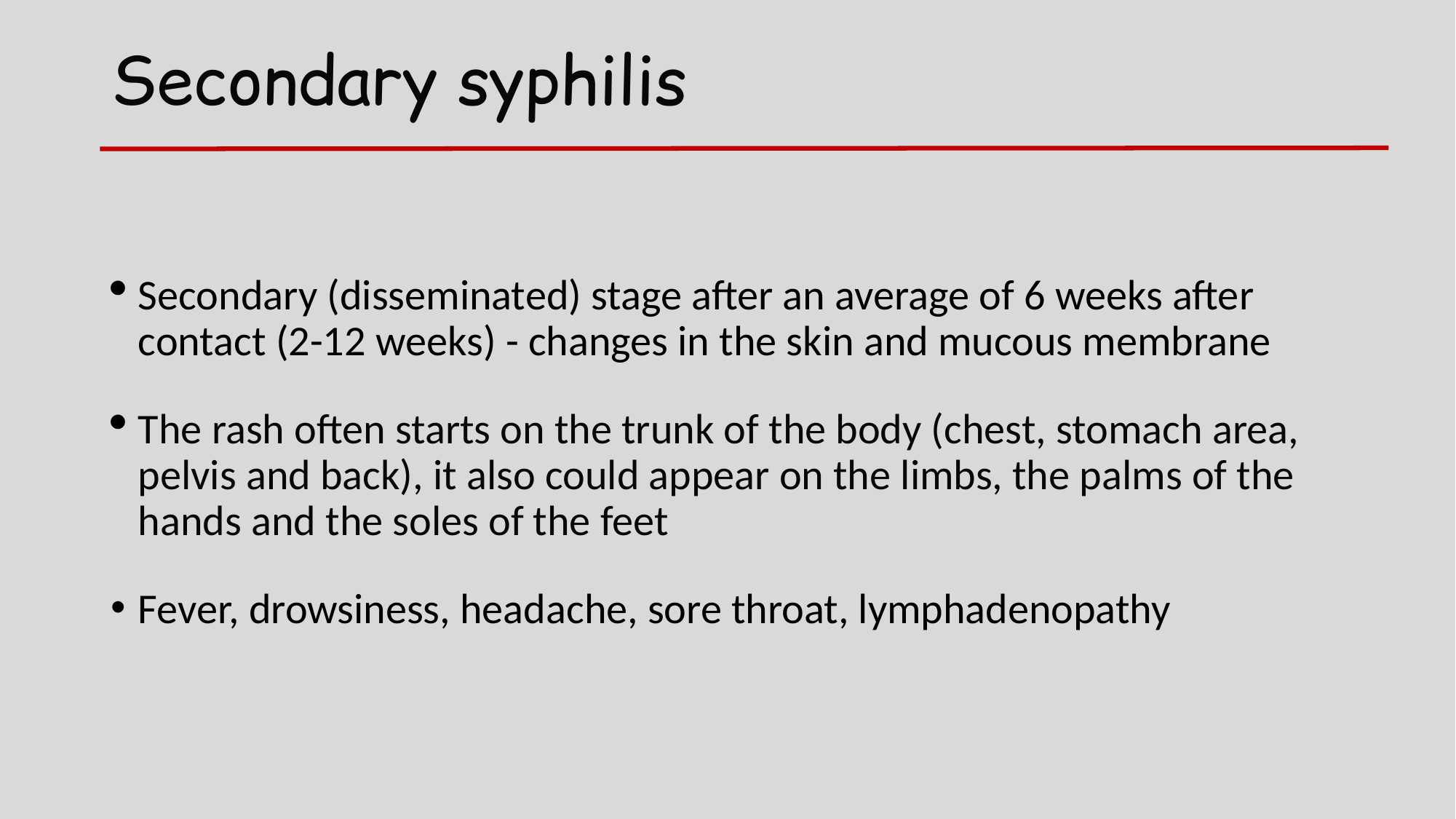

# Secondary syphilis
Secondary (disseminated) stage after an average of 6 weeks after contact (2-12 weeks) - changes in the skin and mucous membrane
The rash often starts on the trunk of the body (chest, stomach area, pelvis and back), it also could appear on the limbs, the palms of the hands and the soles of the feet
Fever, drowsiness, headache, sore throat, lymphadenopathy